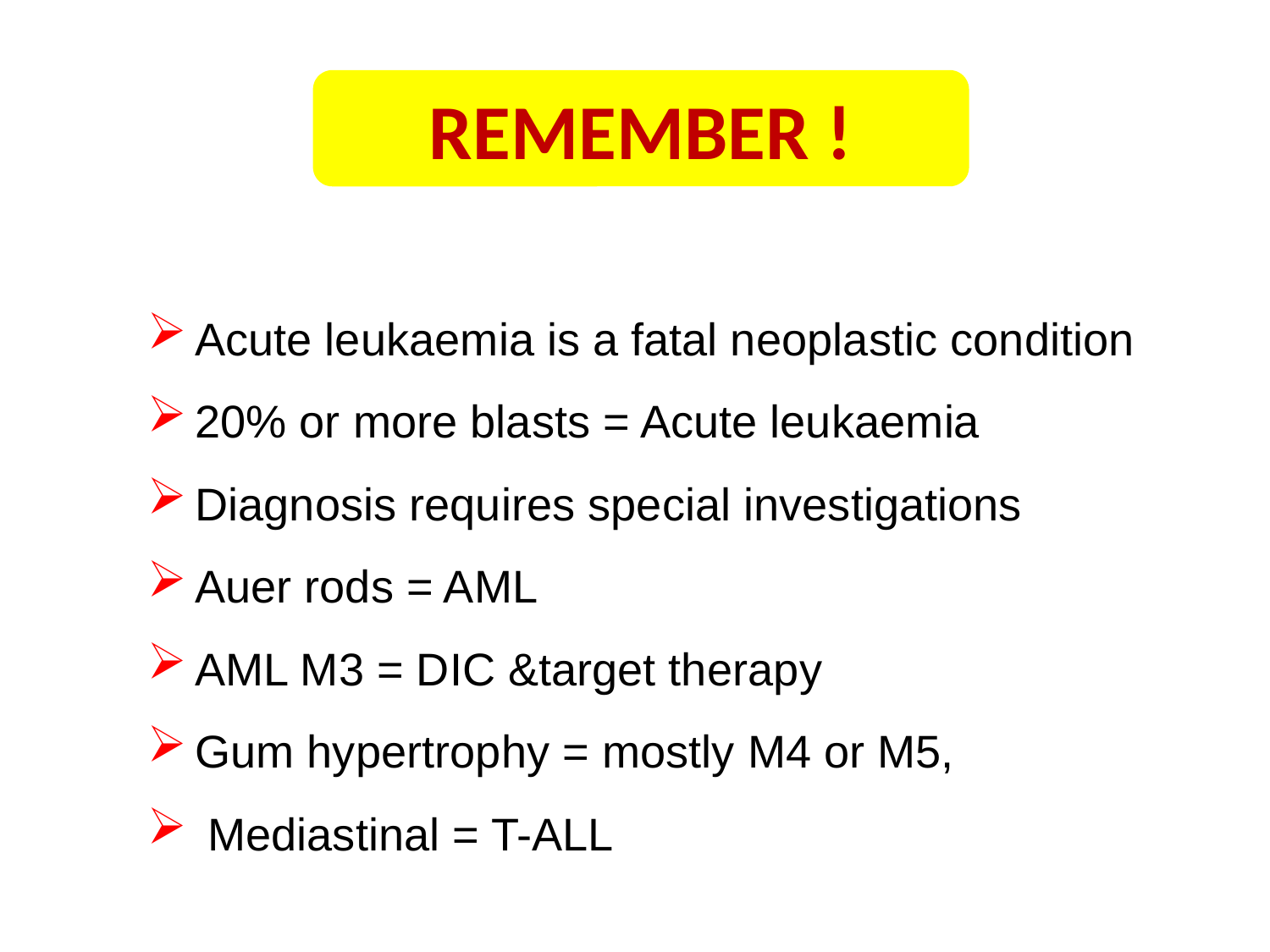

REMEMBER !
Acute leukaemia is a fatal neoplastic condition
20% or more blasts = Acute leukaemia
Diagnosis requires special investigations
Auer rods = AML
AML M3 = DIC &target therapy
Gum hypertrophy = mostly M4 or M5,
 Mediastinal = T-ALL